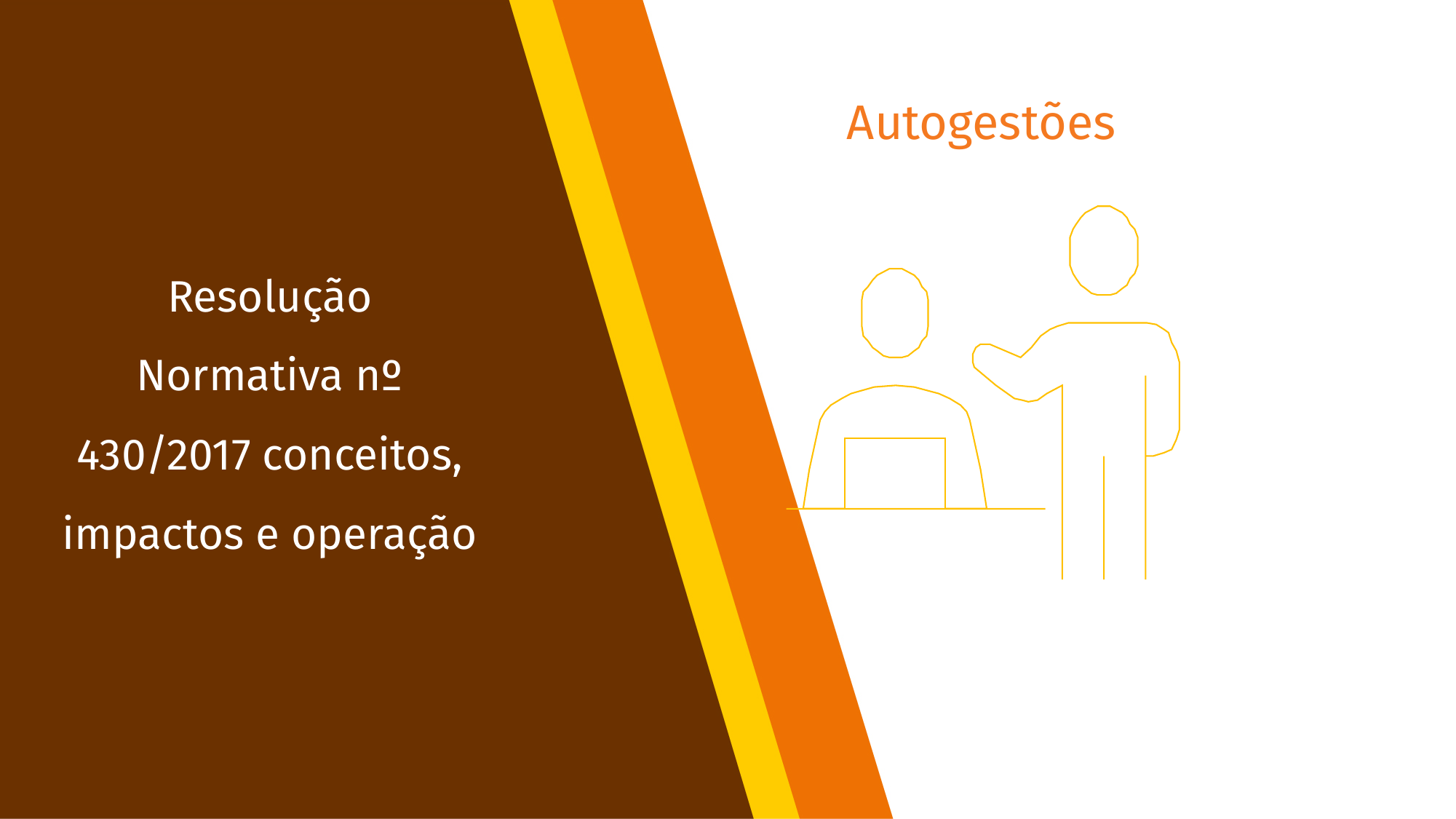

Autogestões

Resolução Normativa nº 430/2017 conceitos, impactos e operação